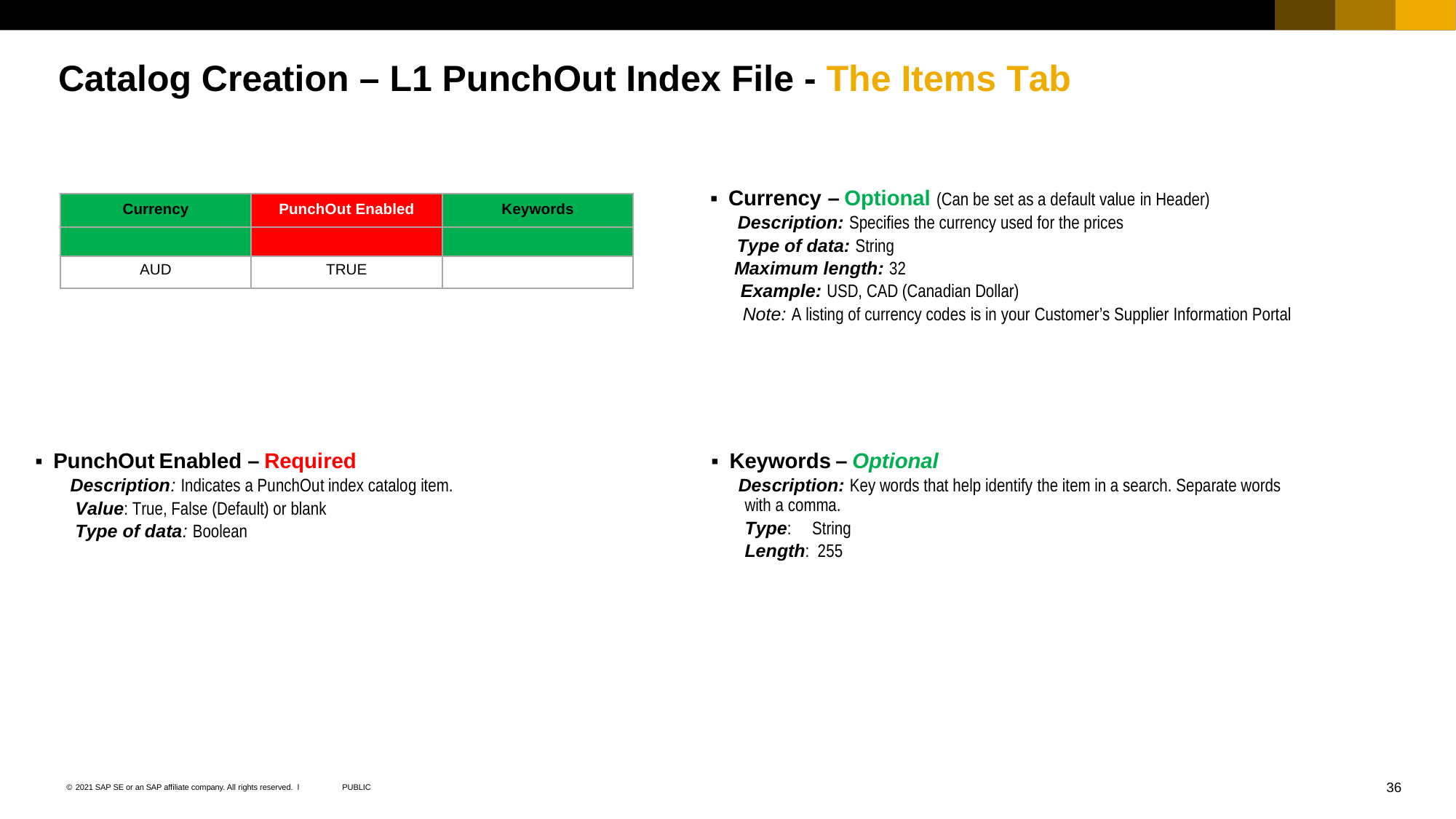

Catalog Creation –L1 PunchOutIndex File -The Items Tab
▪Currency –Optional (Can be set as a default value in Header)

Currency	PunchOutEnabled	Keywords
Description: Specifies the currency used for the prices

Type of data: String

Maximum length: 32
AUD	TRUE
Example: USD, CAD (Canadian Dollar)

Note: A listing of currency codes is in your Customer’s Supplier Information Portal
▪PunchOutEnabled –Required
▪Keywords–Optional

Description: Indicates a PunchOutindex catalogitem.
Description: Key words that help identify the item in a search. Separate words
with a comma.
Type:     String
Length:  255
Value: True, False (Default) or blank
Type of data: Boolean
©2021 SAP SE or an SAP affiliate company. All rights reserved.  ǀ	PUBLIC	36